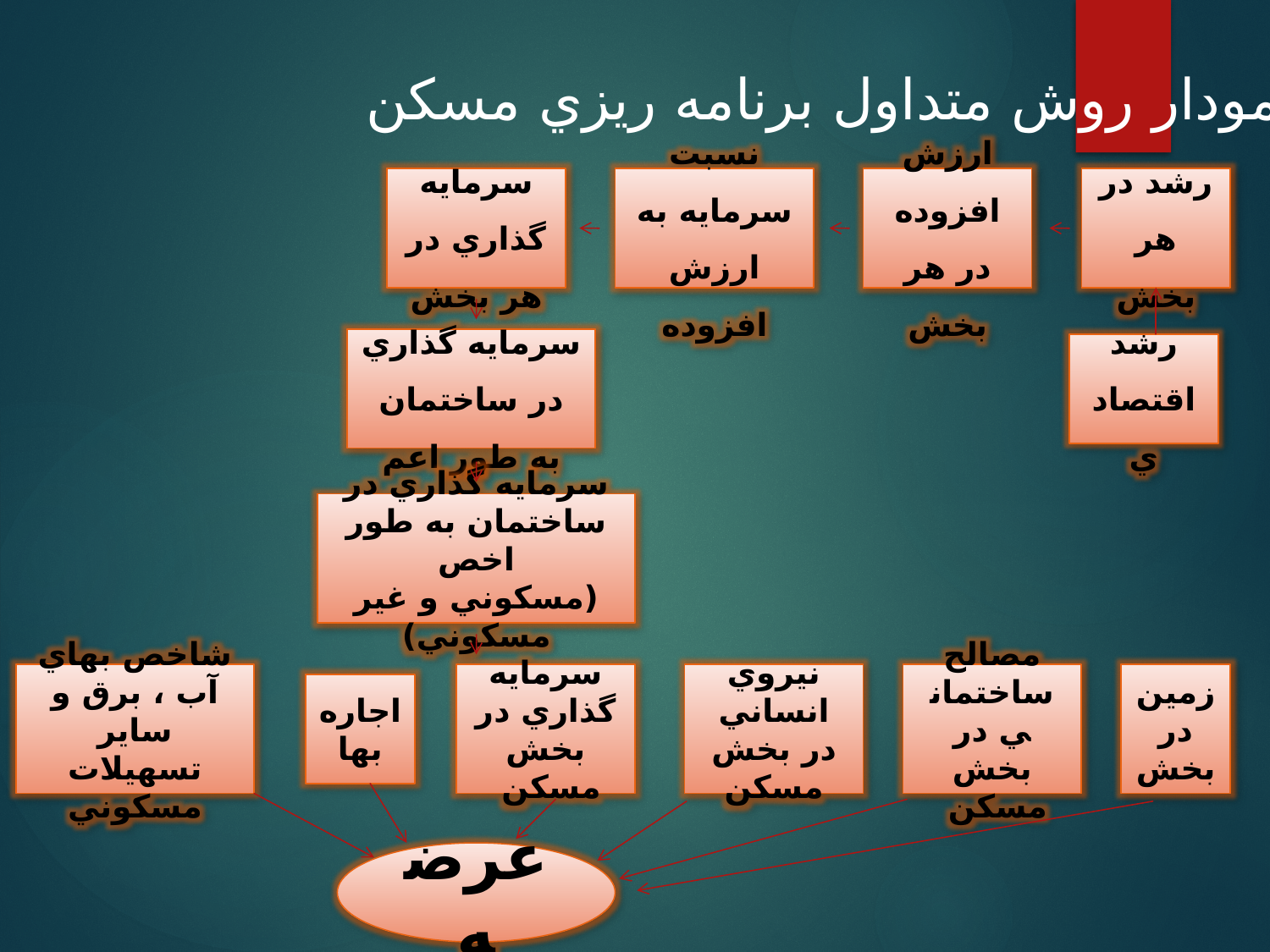

نمودار روش متداول برنامه ريزي مسكن
سرمايه گذاري در هر بخش
نسبت سرمايه به ارزش افزوده
ارزش افزوده در هر بخش
رشد در هر بخش
سرمايه گذاري در ساختمان به طور اعم
رشد اقتصادي
سرمايه گذاري در ساختمان به طور اخص
(مسكوني و غير مسكوني)
شاخص بهاي آب ، برق و ساير تسهيلات مسكوني
سرمايه گذاري در بخش مسكن
نيروي انساني در بخش مسكن
مصالح ساختماني در بخش مسكن
زمين در بخش
اجاره بها
عرضه